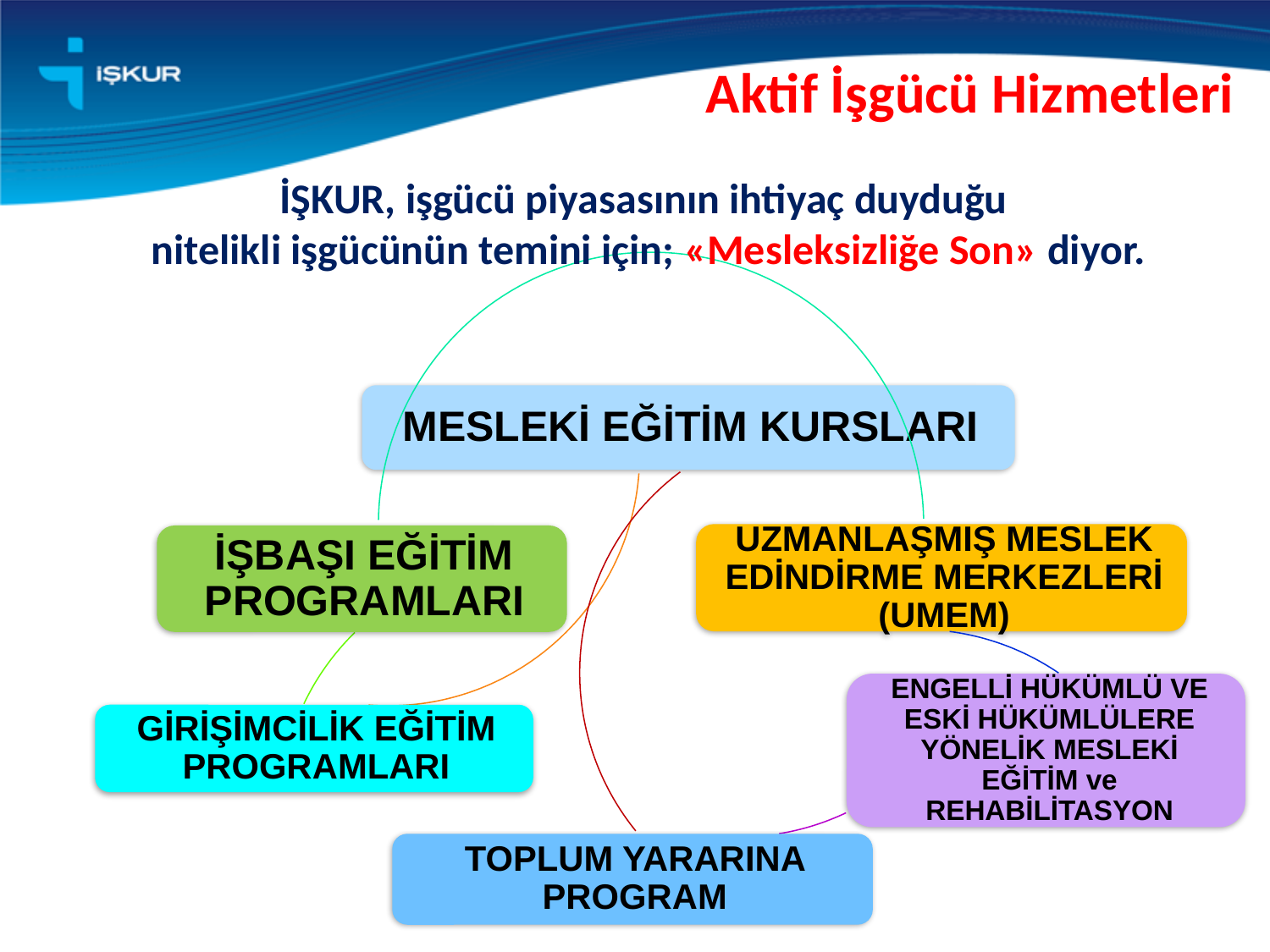

Aktif İşgücü Hizmetleri
İŞKUR, işgücü piyasasının ihtiyaç duyduğu
nitelikli işgücünün temini için; «Mesleksizliğe Son» diyor.
MESLEKİ EĞİTİM KURSLARI
GİRİŞİMCİLİK EĞİTİM PROGRAMLARI
İŞBAŞI EĞİTİM PROGRAMLARI
UZMANLAŞMIŞ MESLEK EDİNDİRME MERKEZLERİ (UMEM)
ENGELLİ HÜKÜMLÜ VE ESKİ HÜKÜMLÜLERE YÖNELİK MESLEKİ EĞİTİM ve REHABİLİTASYON
TOPLUM YARARINA PROGRAM
12